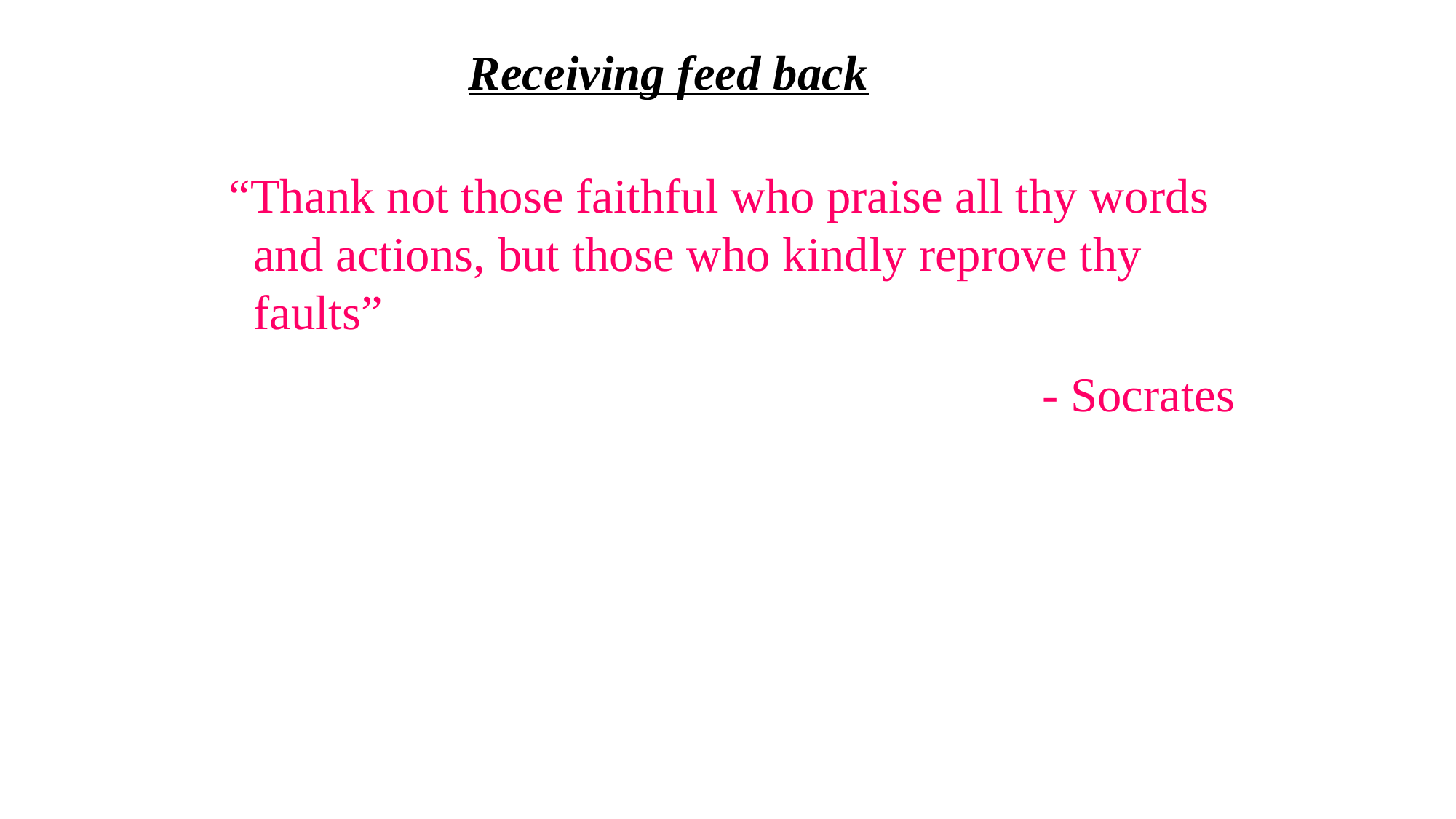

Receiving feed back
“Thank not those faithful who praise all thy words
  and actions, but those who kindly reprove thy
  faults”
 - Socrates